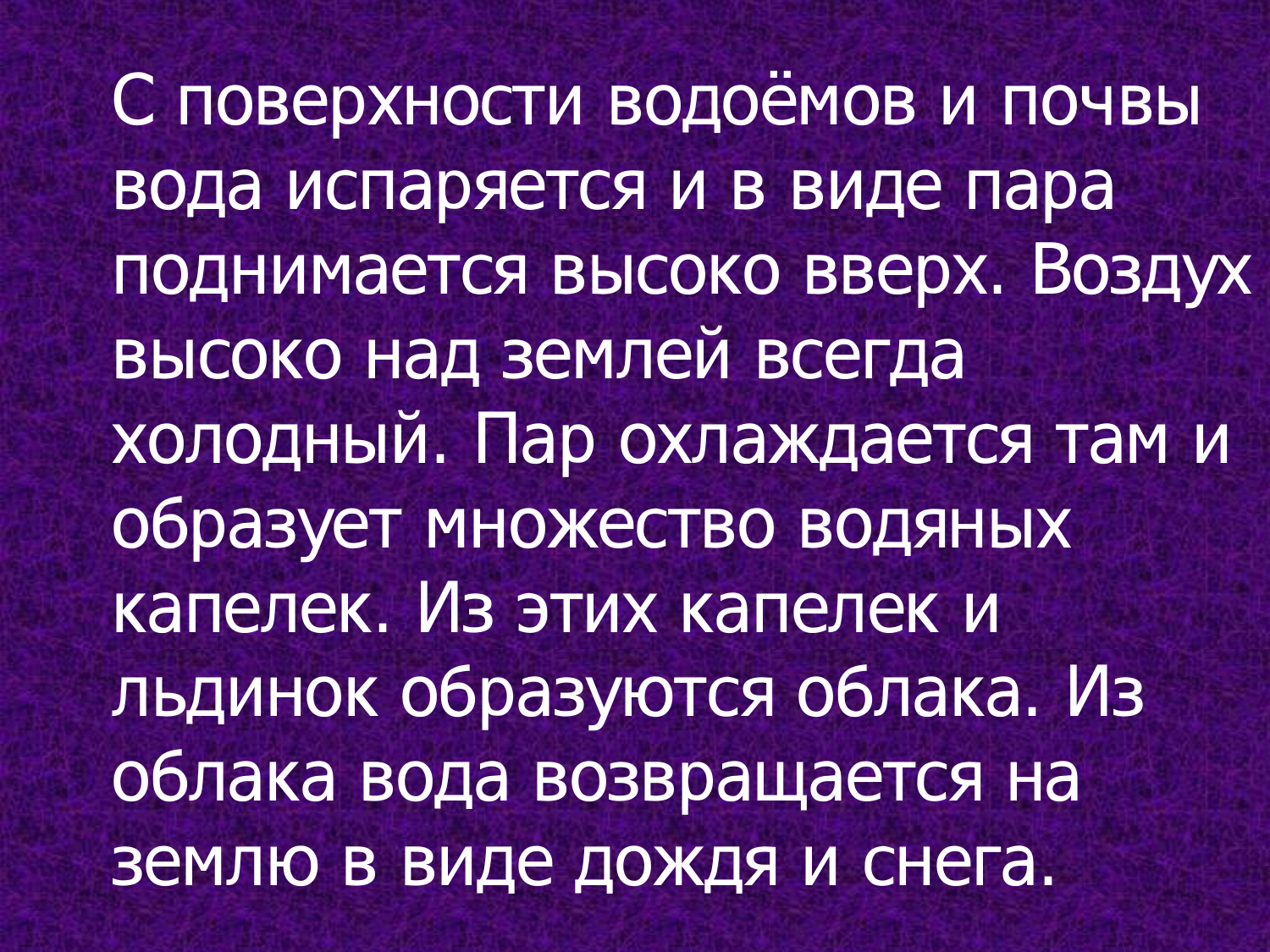

С поверхности водоёмов и почвы вода испаряется и в виде пара поднимается высоко вверх. Воздух высоко над землей всегда холодный. Пар охлаждается там и образует множество водяных капелек. Из этих капелек и льдинок образуются облака. Из облака вода возвращается на землю в виде дождя и снега.